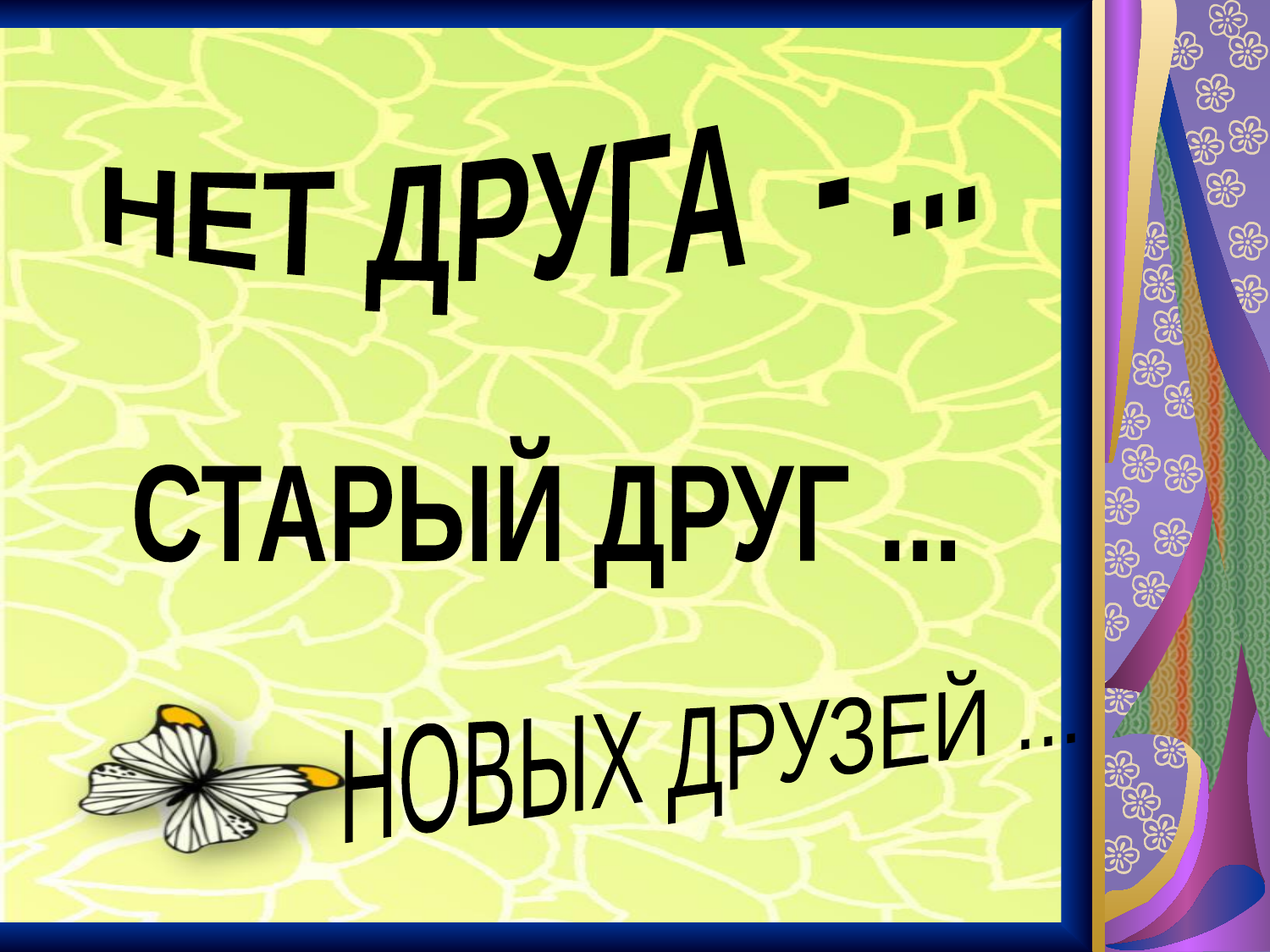

НЕТ ДРУГА  - ...

СТАРЫЙ ДРУГ ...
НОВЫХ ДРУЗЕЙ ...